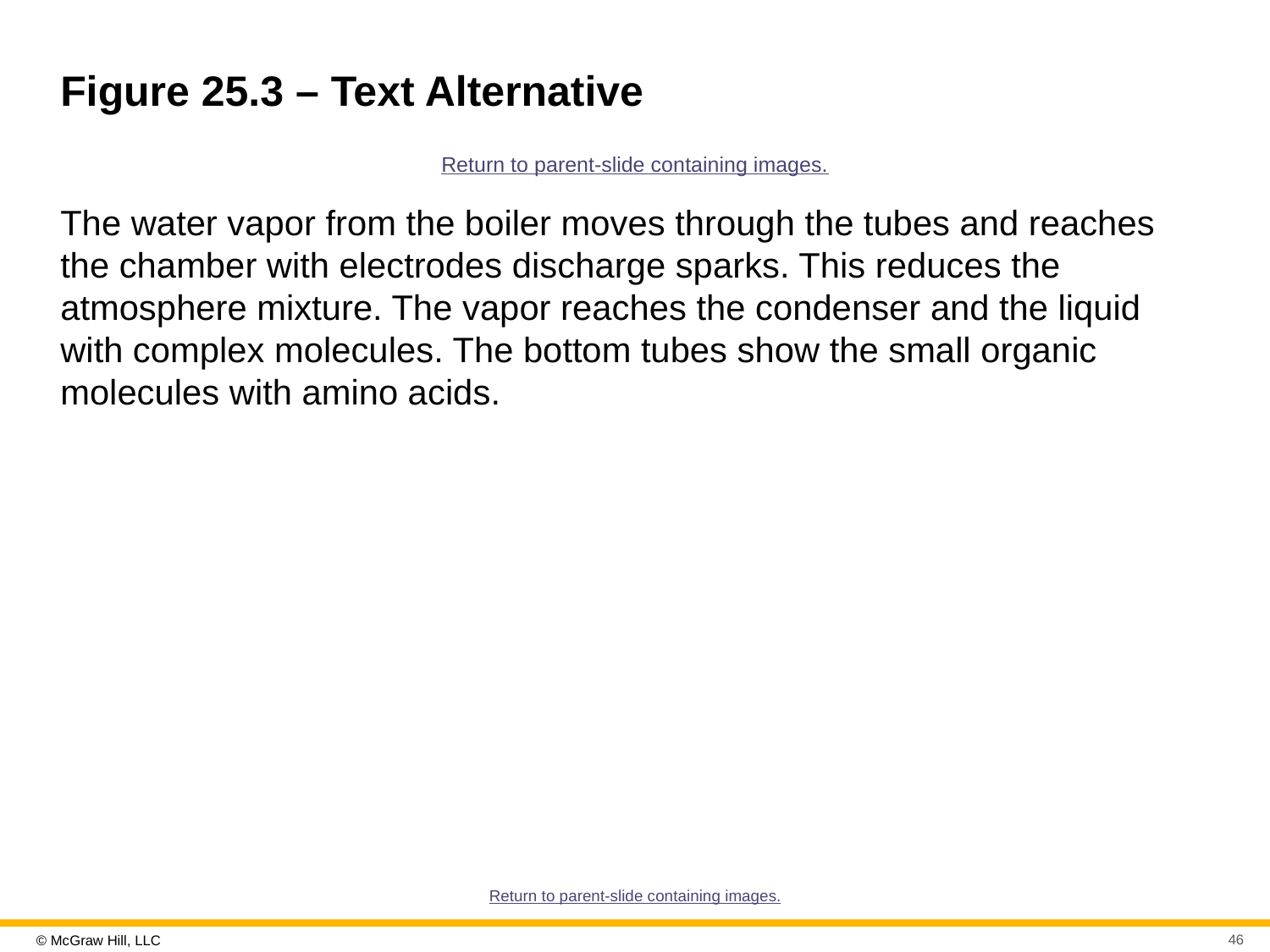

# Figure 25.3 – Text Alternative
Return to parent-slide containing images.
The water vapor from the boiler moves through the tubes and reaches the chamber with electrodes discharge sparks. This reduces the atmosphere mixture. The vapor reaches the condenser and the liquid with complex molecules. The bottom tubes show the small organic molecules with amino acids.
Return to parent-slide containing images.
46